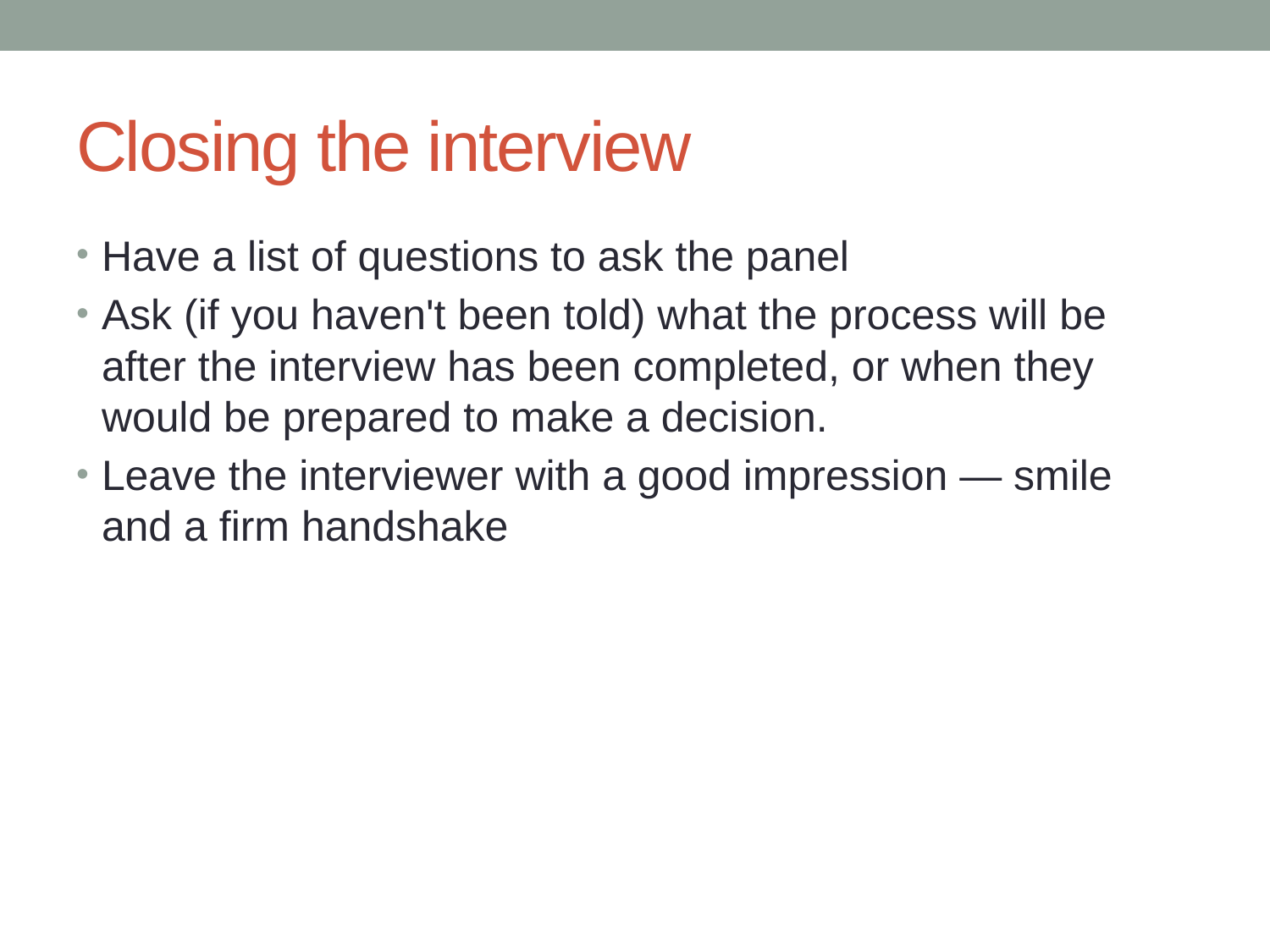

# Closing the interview
Have a list of questions to ask the panel
Ask (if you haven't been told) what the process will be after the interview has been completed, or when they would be prepared to make a decision.
Leave the interviewer with a good impression — smile and a firm handshake